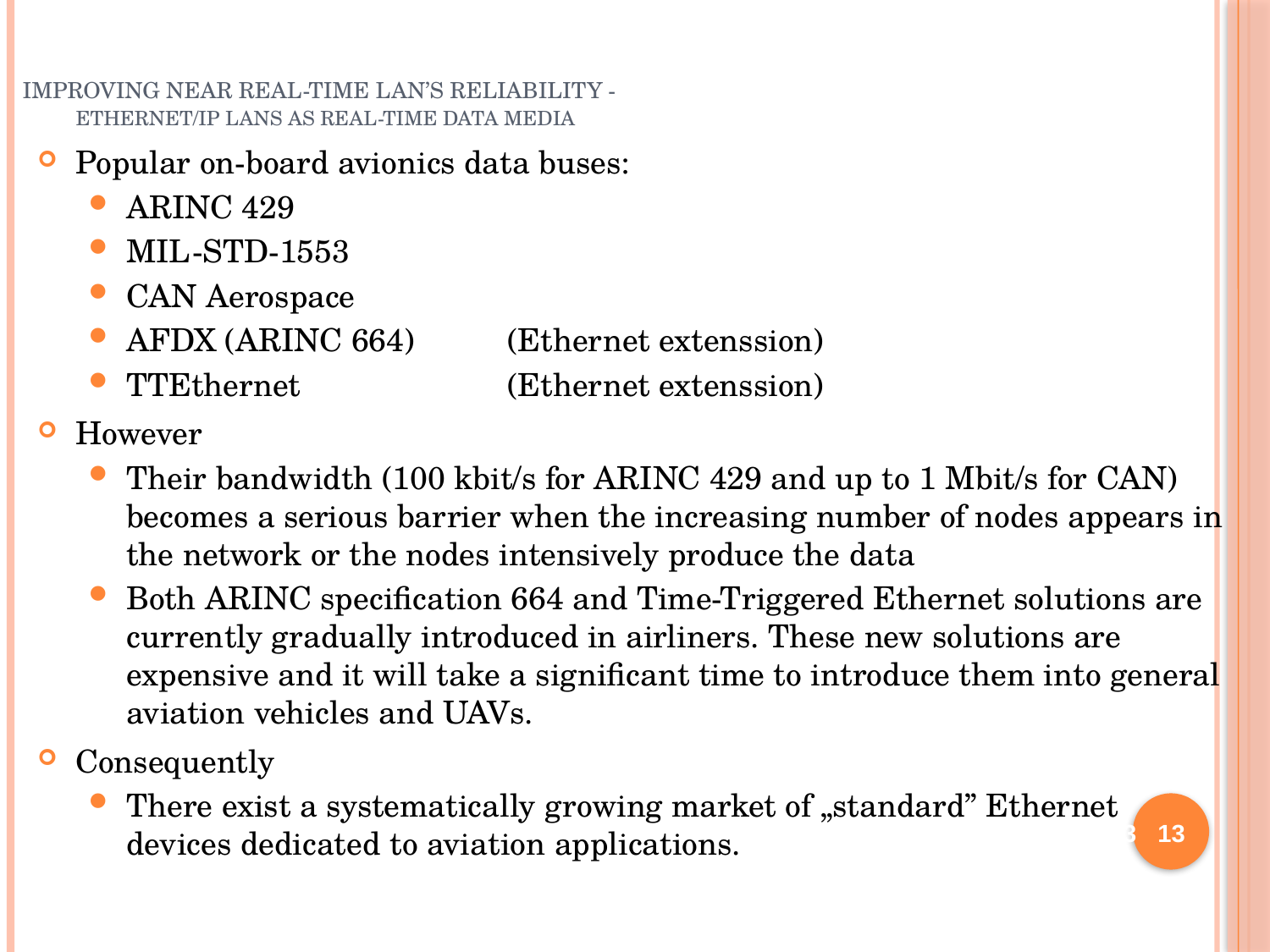

# Improving Near Real-Time LAN’s Reliability - Ethernet/IP LANs as Real-Time Data Media
Popular on-board avionics data buses:
ARINC 429
MIL-STD-1553
CAN Aerospace
AFDX (ARINC 664) 	(Ethernet extenssion)
TTEthernet		(Ethernet extenssion)
However
Their bandwidth (100 kbit/s for ARINC 429 and up to 1 Mbit/s for CAN) becomes a serious barrier when the increasing number of nodes appears in the network or the nodes intensively produce the data
Both ARINC specification 664 and Time-Triggered Ethernet solutions are currently gradually introduced in airliners. These new solutions are expensive and it will take a significant time to introduce them into general aviation vehicles and UAVs.
Consequently
There exist a systematically growing market of „standard” Ethernet
devices dedicated to aviation applications.
13
13
13